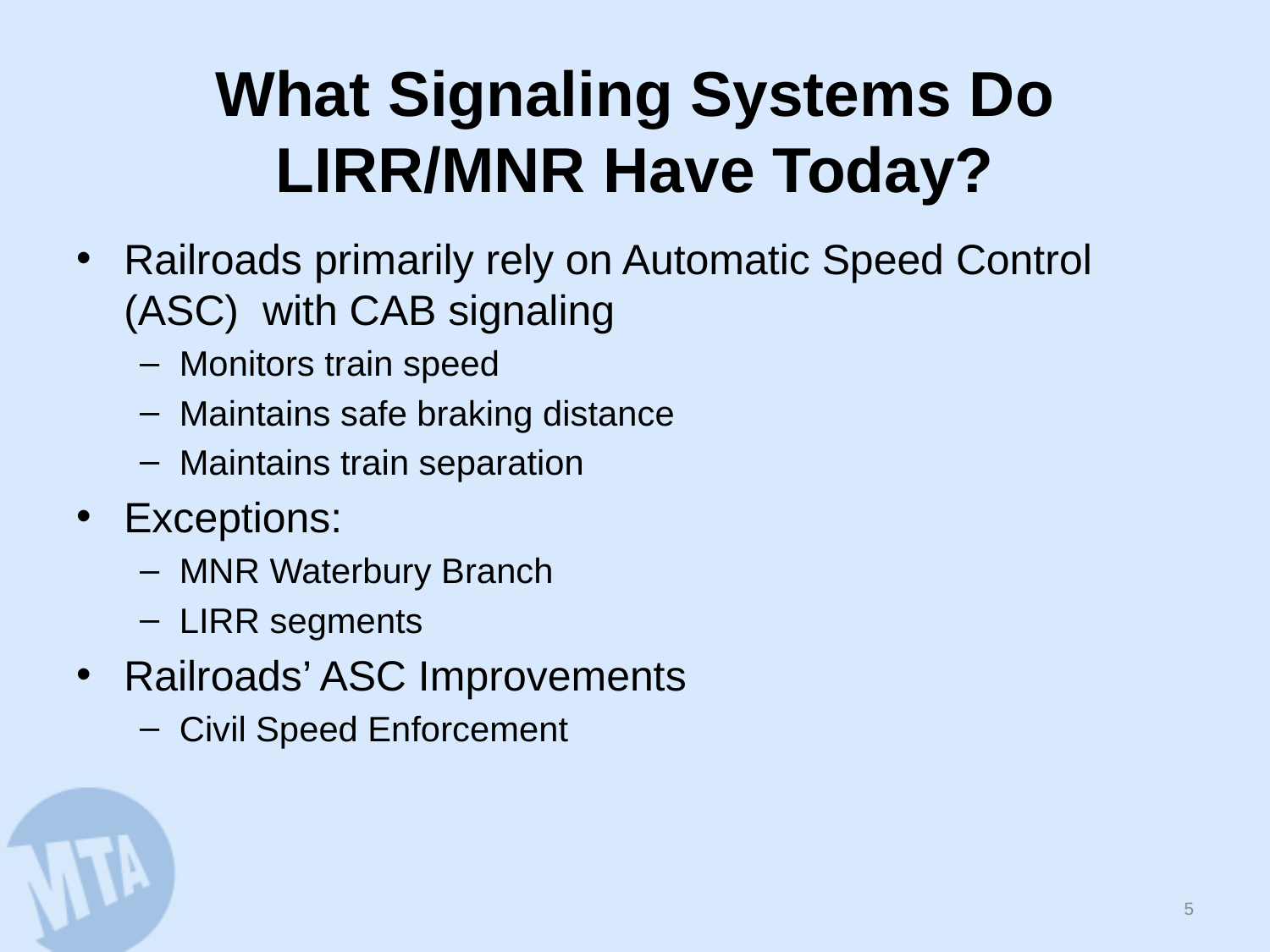

# What Signaling Systems Do LIRR/MNR Have Today?
Railroads primarily rely on Automatic Speed Control  (ASC)  with CAB signaling
Monitors train speed
Maintains safe braking distance
Maintains train separation
Exceptions:
MNR Waterbury Branch
LIRR segments
Railroads’ ASC Improvements
Civil Speed Enforcement
5